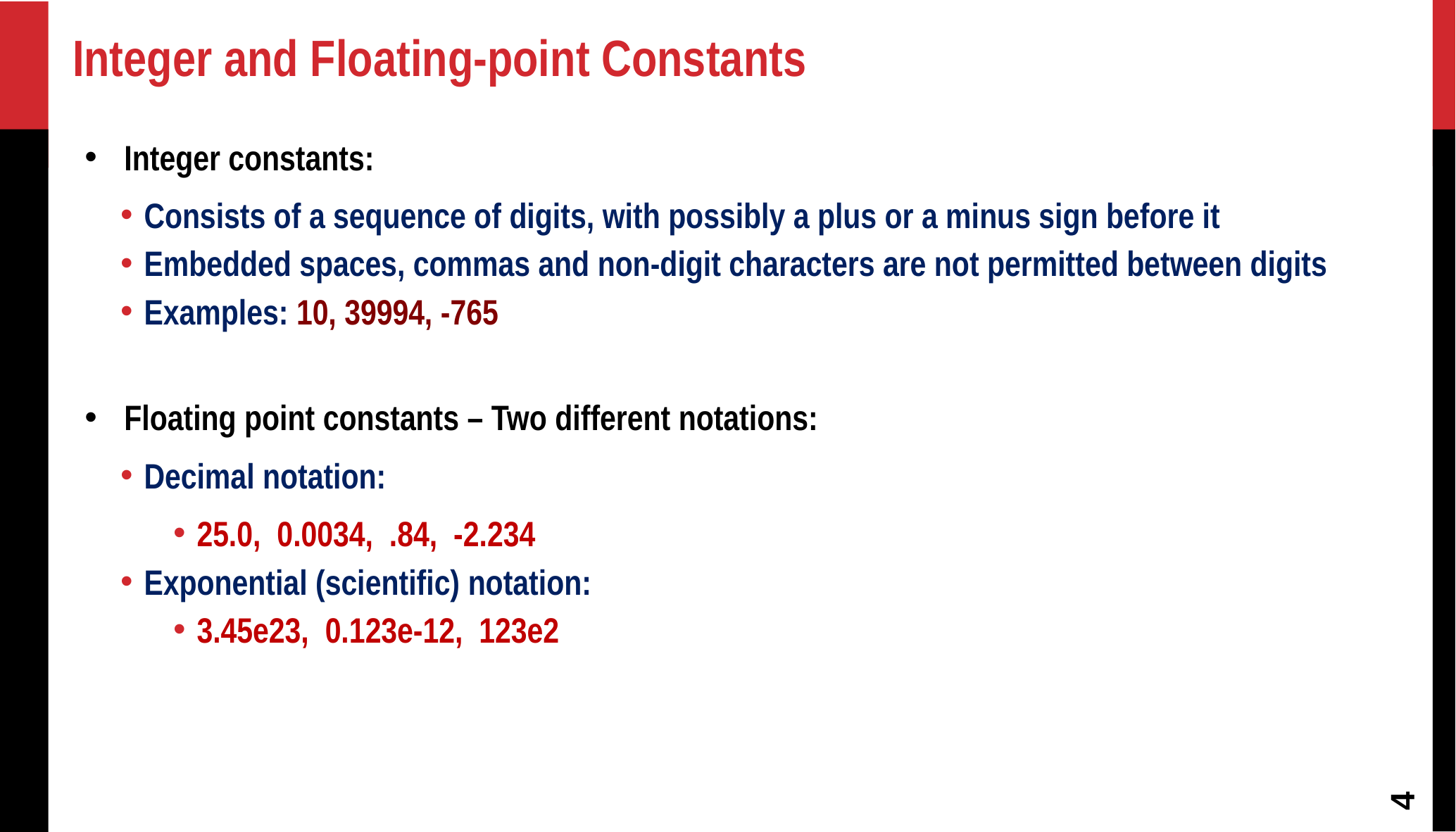

Integer and Floating-point Constants
Integer constants:
Consists of a sequence of digits, with possibly a plus or a minus sign before it
Embedded spaces, commas and non-digit characters are not permitted between digits
Examples: 10, 39994, -765

Floating point constants – Two different notations:
Decimal notation:
25.0,  0.0034,  .84,  -2.234
Exponential (scientific) notation:
3.45e23,  0.123e-12,  123e2

4